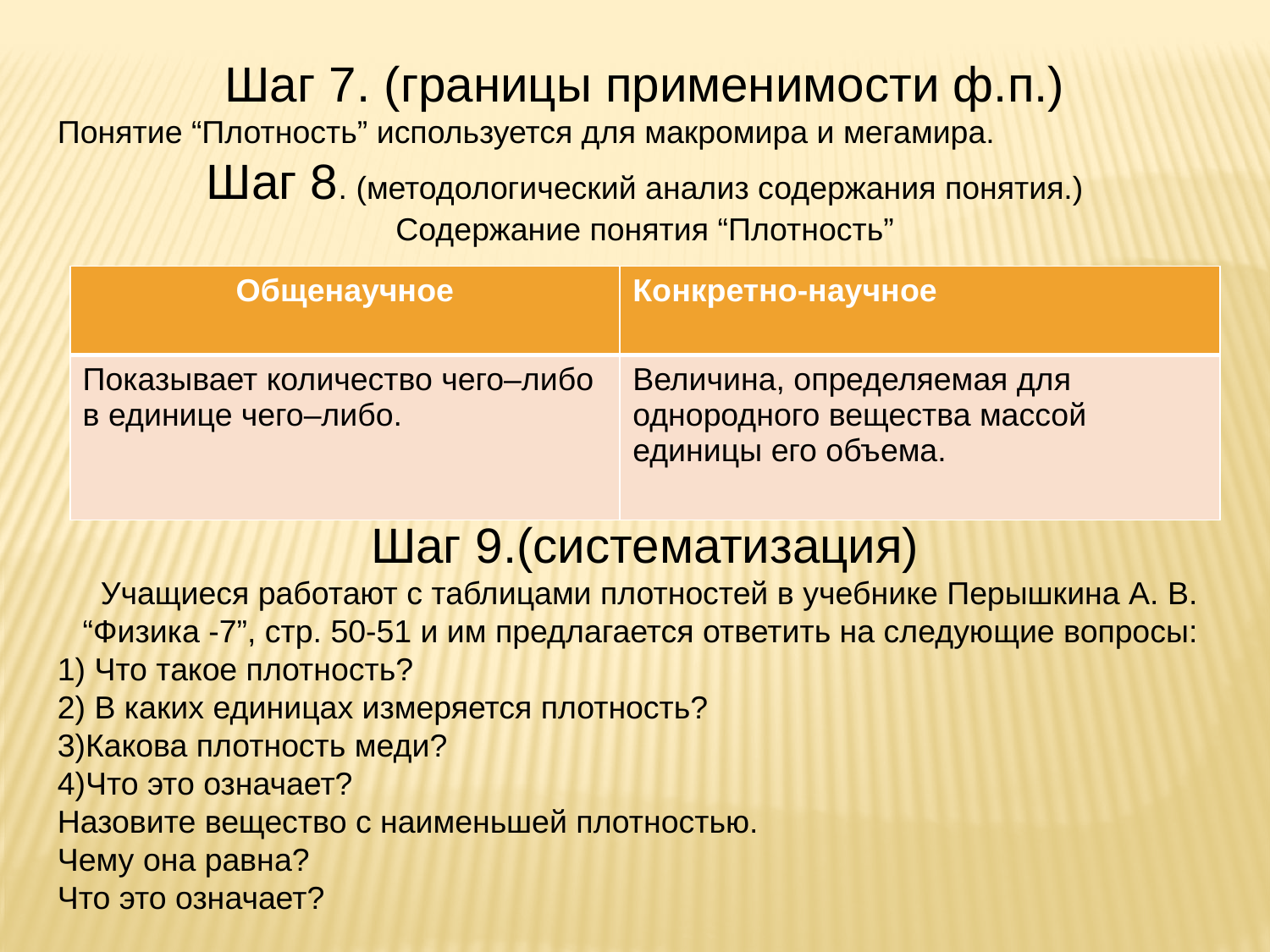

Шаг 7. (границы применимости ф.п.)
Понятие “Плотность” используется для макромира и мегамира.
Шаг 8. (методологический анализ содержания понятия.)
Содержание понятия “Плотность”

Шаг 9.(систематизация)
 Учащиеся работают с таблицами плотностей в учебнике Перышкина А. В. “Физика -7”, стр. 50-51 и им предлагается ответить на следующие вопросы:
1) Что такое плотность?
2) В каких единицах измеряется плотность?
3)Какова плотность меди?
4)Что это означает?
Назовите вещество с наименьшей плотностью.
Чему она равна?
Что это означает?
| Общенаучное | Конкретно-научное |
| --- | --- |
| Показывает количество чего–либо в единице чего–либо. | Величина, определяемая для однородного вещества массой единицы его объема. |